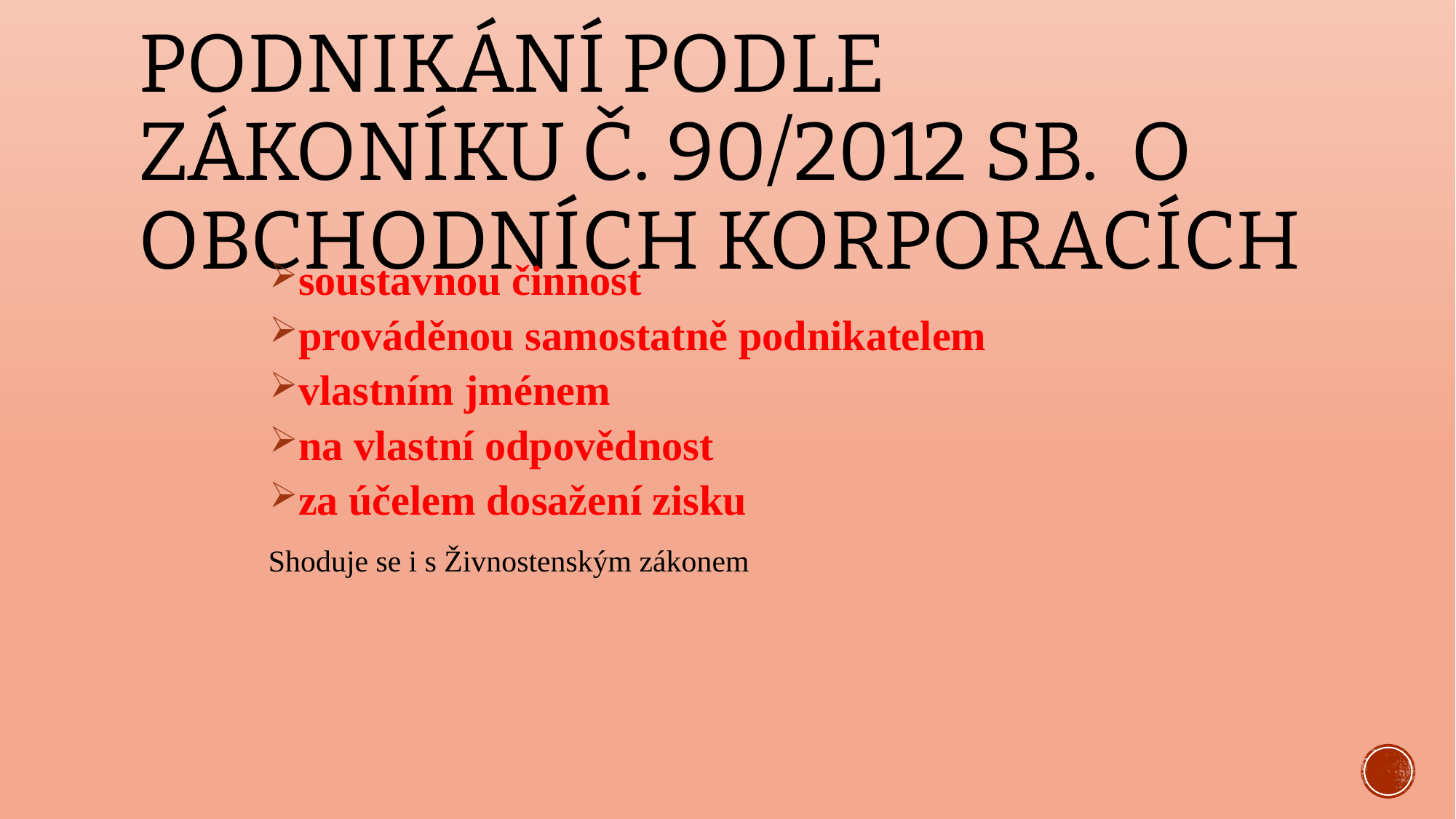

# PODNIKÁNÍ PODLE Zákoníku č. 90/2012 Sb.  o obchodních korporacích
soustavnou činnost
prováděnou samostatně podnikatelem
vlastním jménem
na vlastní odpovědnost
za účelem dosažení zisku
                 Shoduje se i s Živnostenským zákonem